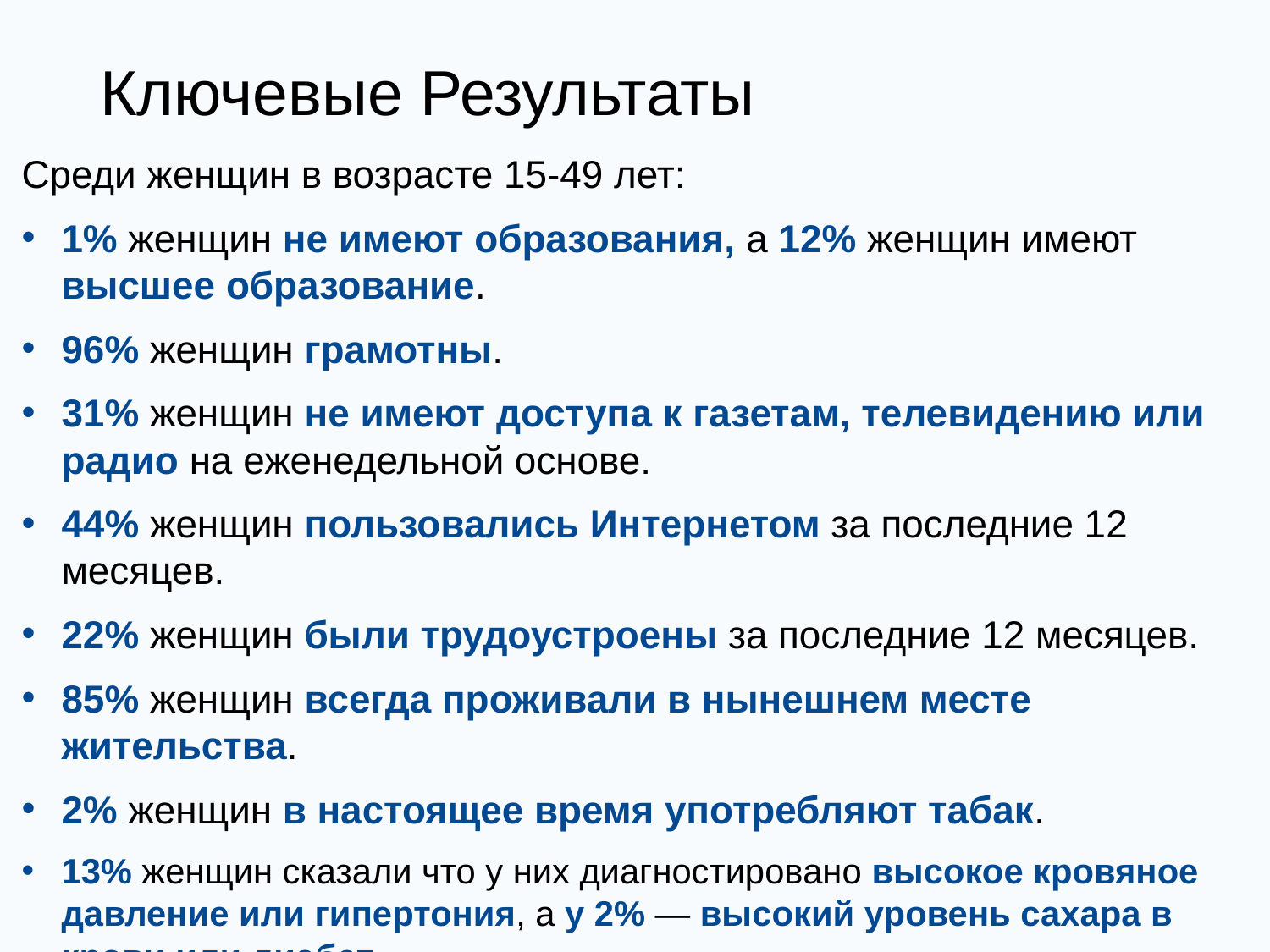

# Ключевые Результаты
Среди женщин в возрасте 15-49 лет:
1% женщин не имеют образования, а 12% женщин имеют высшее образование.
96% женщин грамотны.
31% женщин не имеют доступа к газетам, телевидению или радио на еженедельной основе.
44% женщин пользовались Интернетом за последние 12 месяцев.
22% женщин были трудоустроены за последние 12 месяцев.
85% женщин всегда проживали в нынешнем месте жительства.
2% женщин в настоящее время употребляют табак.
13% женщин сказали что у них диагностировано высокое кровяное давление или гипертония, а у 2% — высокий уровень сахара в крови или диабет.